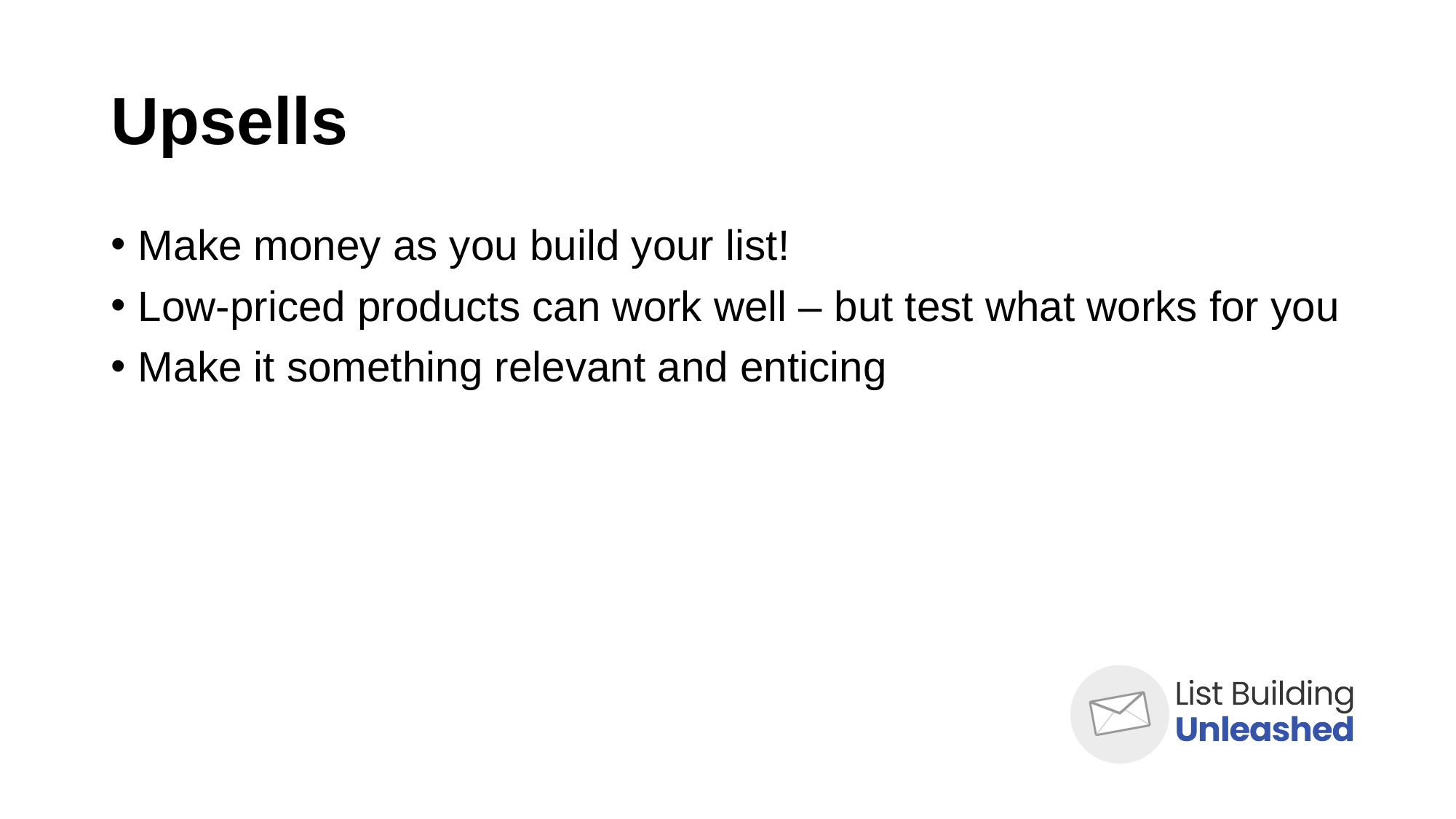

# Upsells
Make money as you build your list!
Low-priced products can work well – but test what works for you
Make it something relevant and enticing